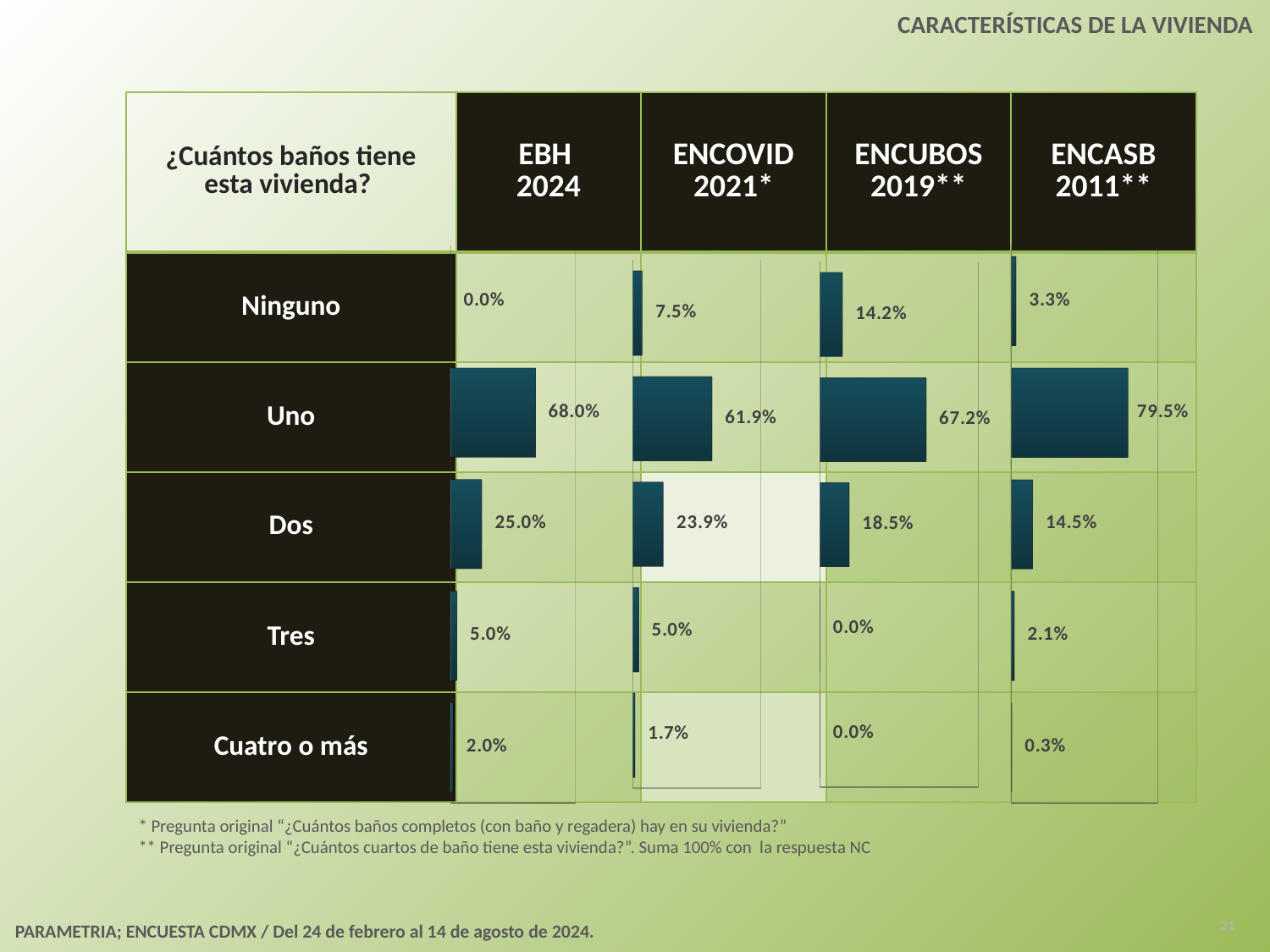

CARACTERÍSTICAS DE LA VIVIENDA
| ¿Cuántos baños tiene esta vivienda? | EBH 2024 | ENCOVID 2021\* | ENCUBOS 2019\*\* | ENCASB 2011\*\* |
| --- | --- | --- | --- | --- |
| Ninguno |  |  |  |  |
| Uno |  |  |  |  |
| Dos |  |  |  |  |
| Tres |  |  |  |  |
| Cuatro o más |  |  |  |  |

[unsupported chart]

[unsupported chart]

[unsupported chart]

[unsupported chart]

* Pregunta original “¿Cuántos baños completos (con baño y regadera) hay en su vivienda?”
** Pregunta original “¿Cuántos cuartos de baño tiene esta vivienda?”. Suma 100% con  la respuesta NC
21
PARAMETRIA; ENCUESTA CDMX / Del 24 de febrero al 14 de agosto de 2024.